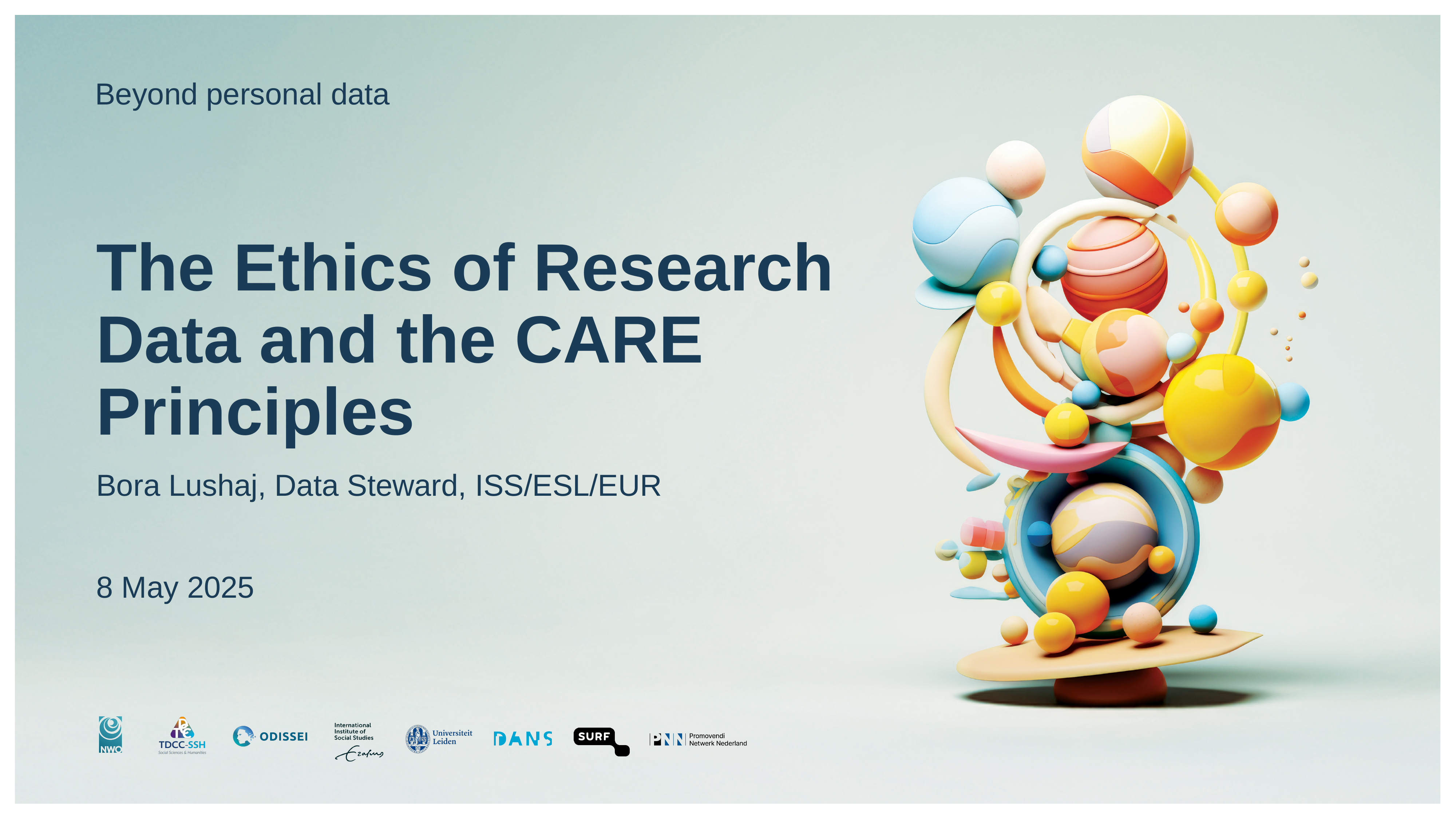

The Ethics of Research Data and the CARE Principles
Bora Lushaj, Data Steward, ISS/ESL/EUR
8 May 2025